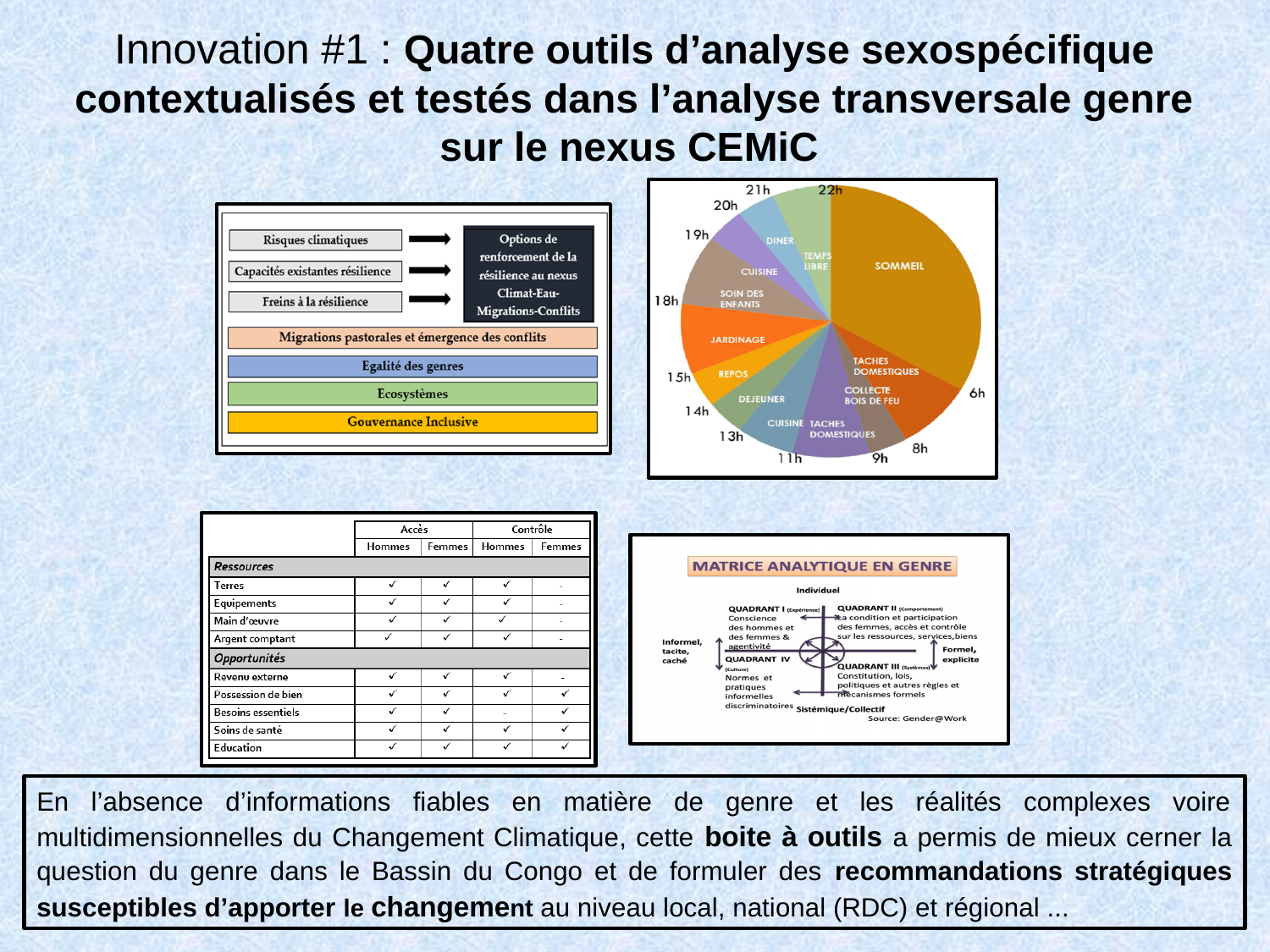

# Innovation #1 : Quatre outils d’analyse sexospécifique contextualisés et testés dans l’analyse transversale genre sur le nexus CEMiC

En l’absence d’informations fiables en matière de genre et les réalités complexes voire multidimensionnelles du Changement Climatique, cette boite à outils a permis de mieux cerner la question du genre dans le Bassin du Congo et de formuler des recommandations stratégiques susceptibles d’apporter le changement au niveau local, national (RDC) et régional ...